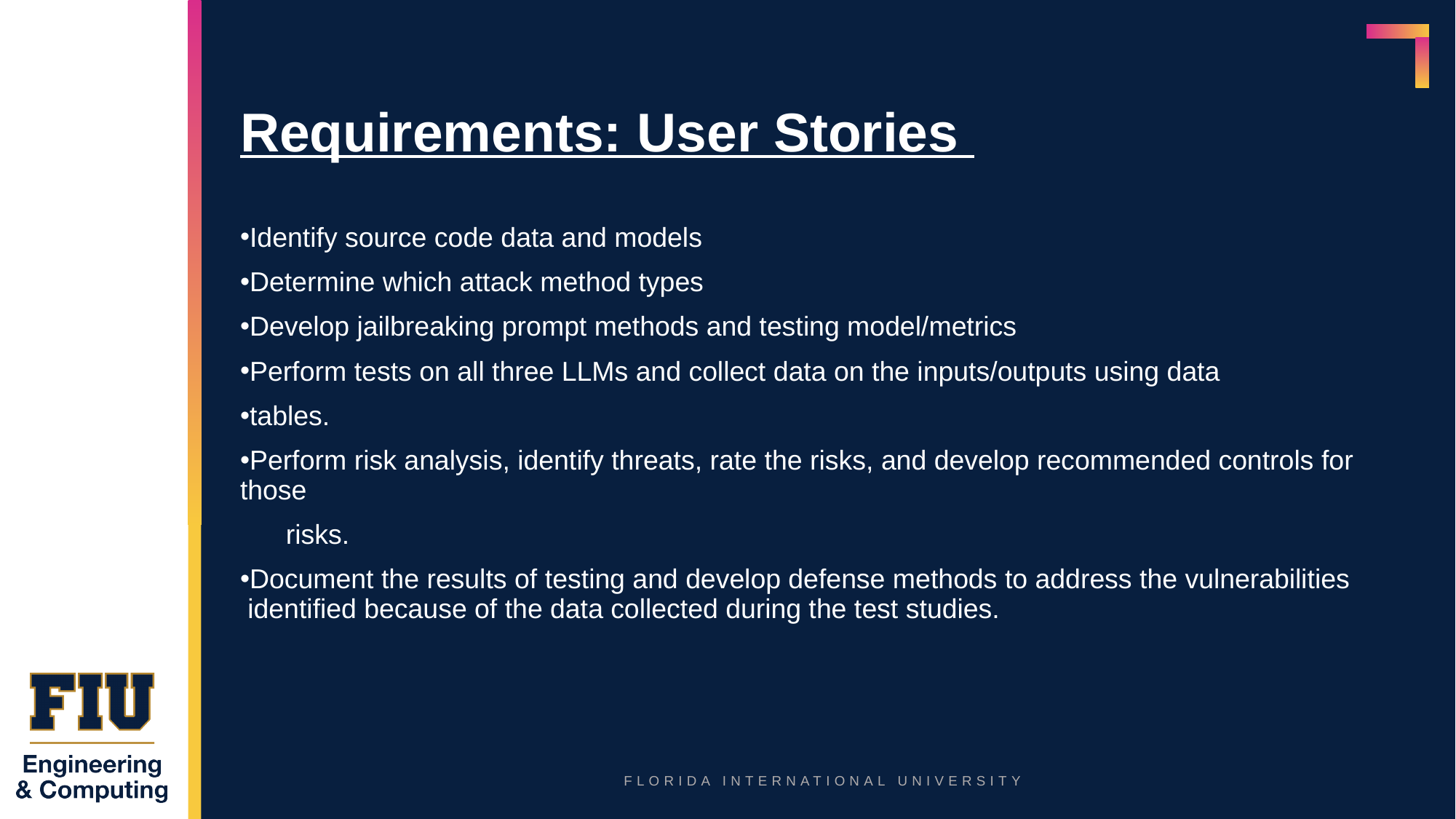

# Requirements: User Stories
Identify source code data and models
Determine which attack method types
Develop jailbreaking prompt methods and testing model/metrics
Perform tests on all three LLMs and collect data on the inputs/outputs using data
tables.
Perform risk analysis, identify threats, rate the risks, and develop recommended controls for those
      risks.
Document the results of testing and develop defense methods to address the vulnerabilities     identified because of the data collected during the test studies.